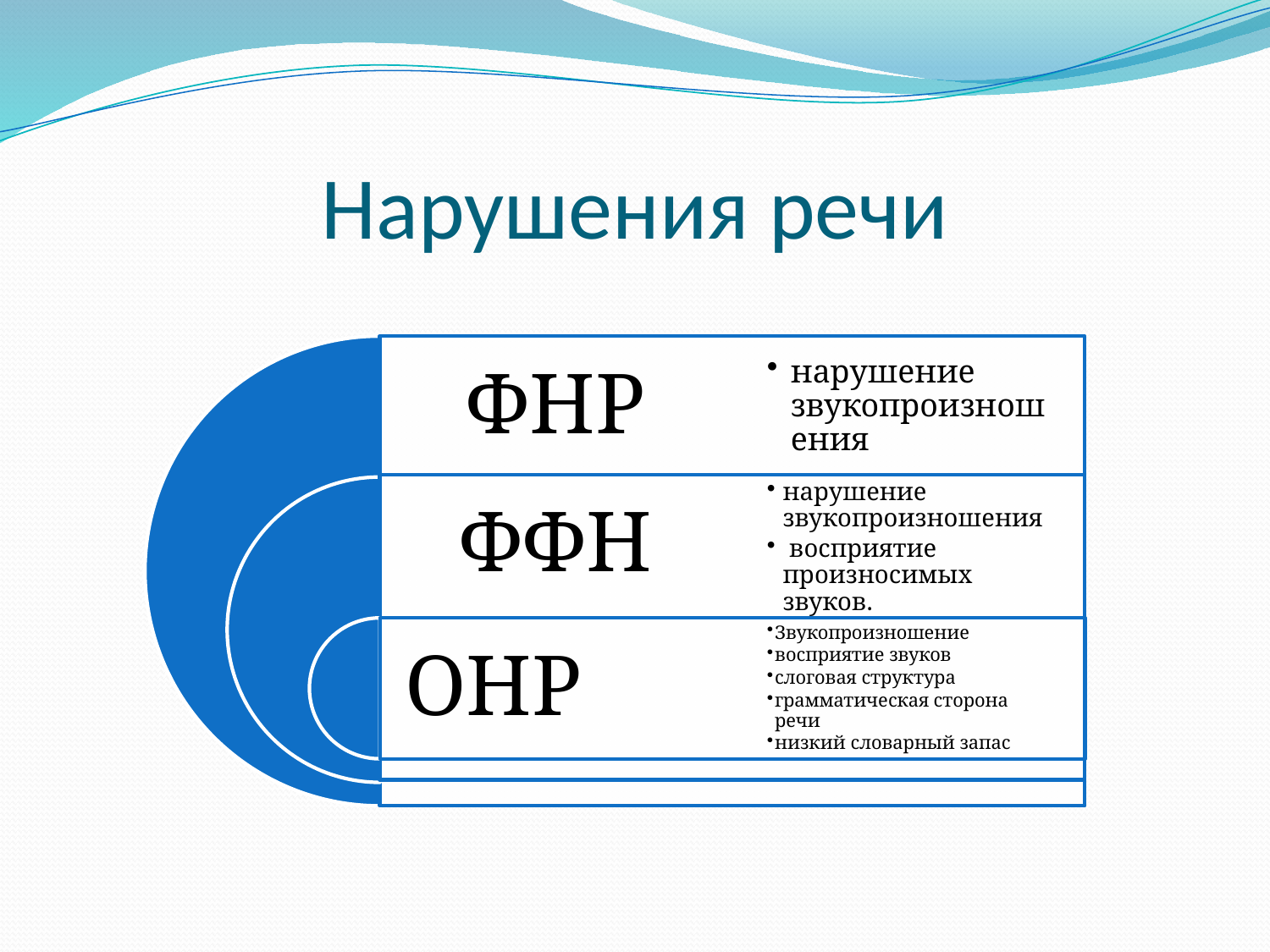

# Нарушения речи
ФНР
ФФН
ОНР
нарушение звукопроизношения
нарушение звукопроизношения
 восприятие произносимых звуков.
Звукопроизношение
восприятие звуков
слоговая структура
грамматическая сторона речи
низкий словарный запас